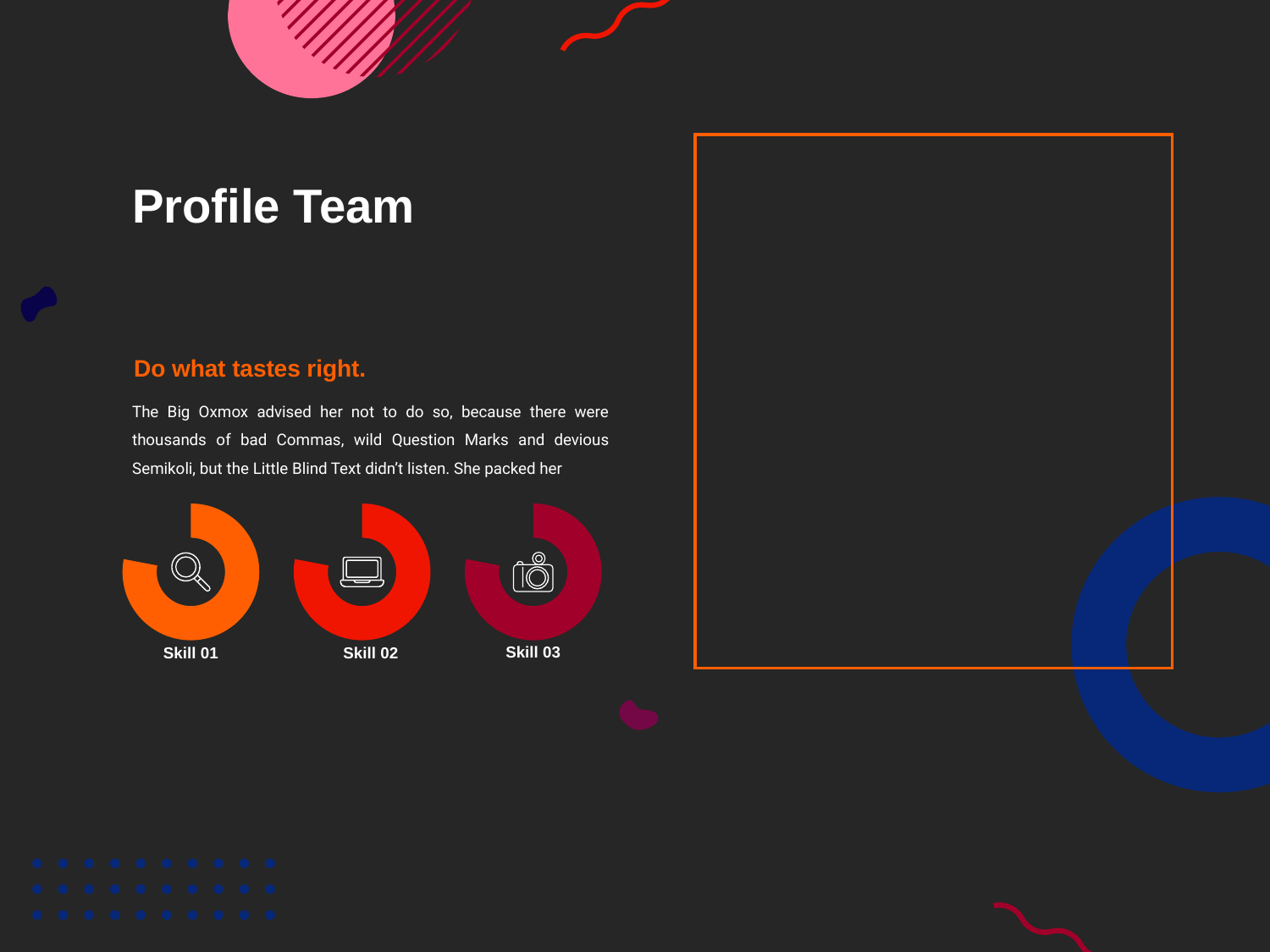

# Profile Team

Do what tastes right.
The Big Oxmox advised her not to do so, because there were thousands of bad Commas, wild Question Marks and devious Semikoli, but the Little Blind Text didn’t listen. She packed her

### Chart

| Category | Sales |
|---|---|
| 1st Qtr | 78.0 |
| 2nd Qtr | 22.0 |

### Chart

| Category | Sales |
|---|---|
| 1st Qtr | 78.0 |
| 2nd Qtr | 22.0 |

### Chart

| Category | Sales |
|---|---|
| 1st Qtr | 78.0 |
| 2nd Qtr | 22.0 |

Skill 03
Skill 01
Skill 02